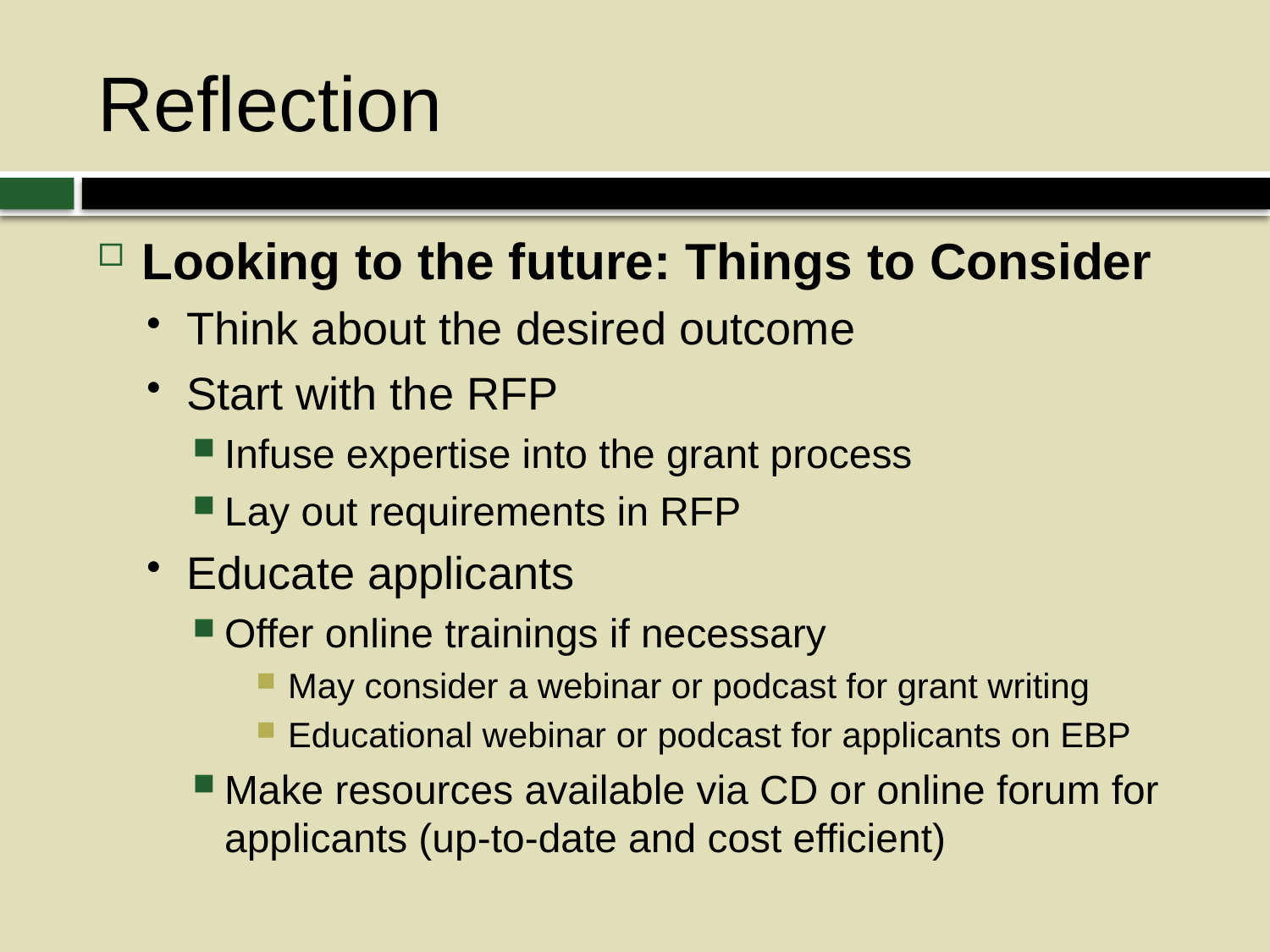

# Reflection
Looking to the future: Things to Consider
Think about the desired outcome
Start with the RFP
Infuse expertise into the grant process
Lay out requirements in RFP
Educate applicants
Offer online trainings if necessary
May consider a webinar or podcast for grant writing
Educational webinar or podcast for applicants on EBP
Make resources available via CD or online forum for applicants (up-to-date and cost efficient)